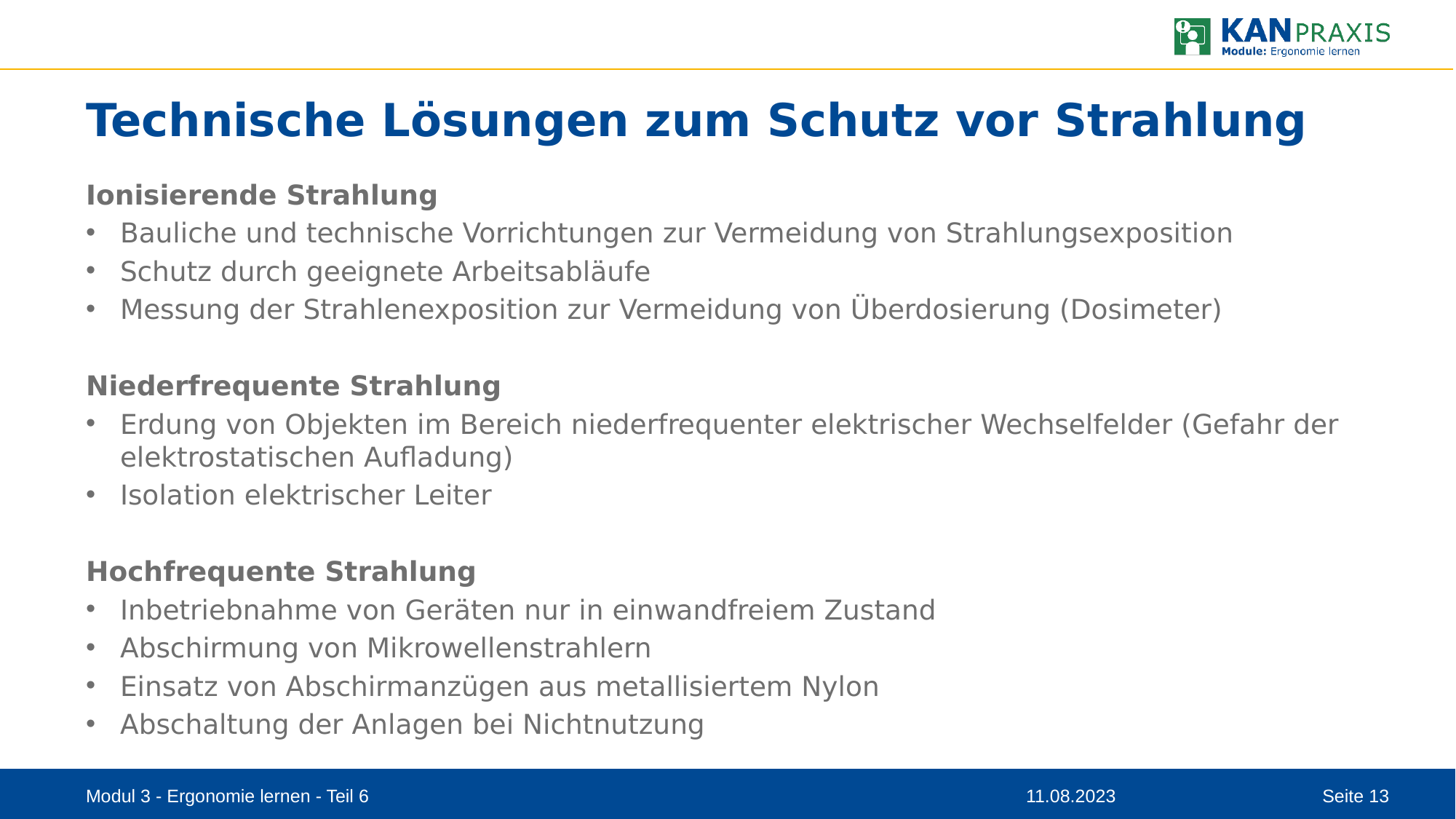

# Technische Lösungen zum Schutz vor Strahlung
Ionisierende Strahlung
Bauliche und technische Vorrichtungen zur Vermeidung von Strahlungsexposition
Schutz durch geeignete Arbeitsabläufe
Messung der Strahlenexposition zur Vermeidung von Überdosierung (Dosimeter)

Niederfrequente Strahlung
Erdung von Objekten im Bereich niederfrequenter elektrischer Wechselfelder (Gefahr der elektrostatischen Aufladung)
Isolation elektrischer Leiter

Hochfrequente Strahlung
Inbetriebnahme von Geräten nur in einwandfreiem Zustand
Abschirmung von Mikrowellenstrahlern
Einsatz von Abschirmanzügen aus metallisiertem Nylon
Abschaltung der Anlagen bei Nichtnutzung

Modul 3 - Ergonomie lernen - Teil 6
11.08.2023
Seite 13